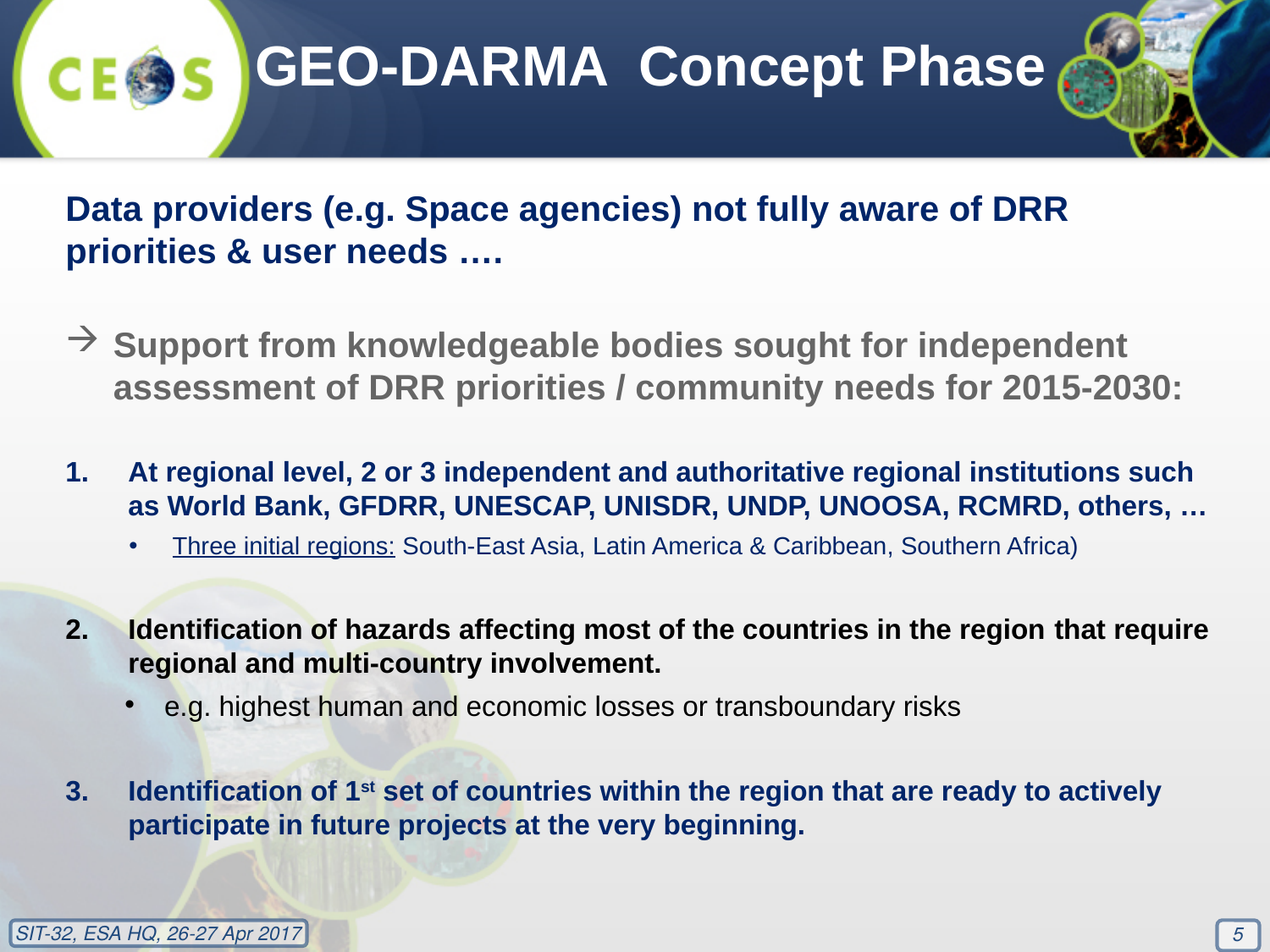

GEO-DARMA  Concept Phase
Data providers (e.g. Space agencies) not fully aware of DRR priorities & user needs ….

Support from knowledgeable bodies sought for independent assessment of DRR priorities / community needs for 2015-2030:

At regional level, 2 or 3 independent and authoritative regional institutions such as World Bank, GFDRR, UNESCAP, UNISDR, UNDP, UNOOSA, RCMRD, others, …
Three initial regions: South-East Asia, Latin America & Caribbean, Southern Africa)

Identification of hazards affecting most of the countries in the region that require regional and multi-country involvement.
e.g. highest human and economic losses or transboundary risks

Identification of 1st set of countries within the region that are ready to actively participate in future projects at the very beginning.